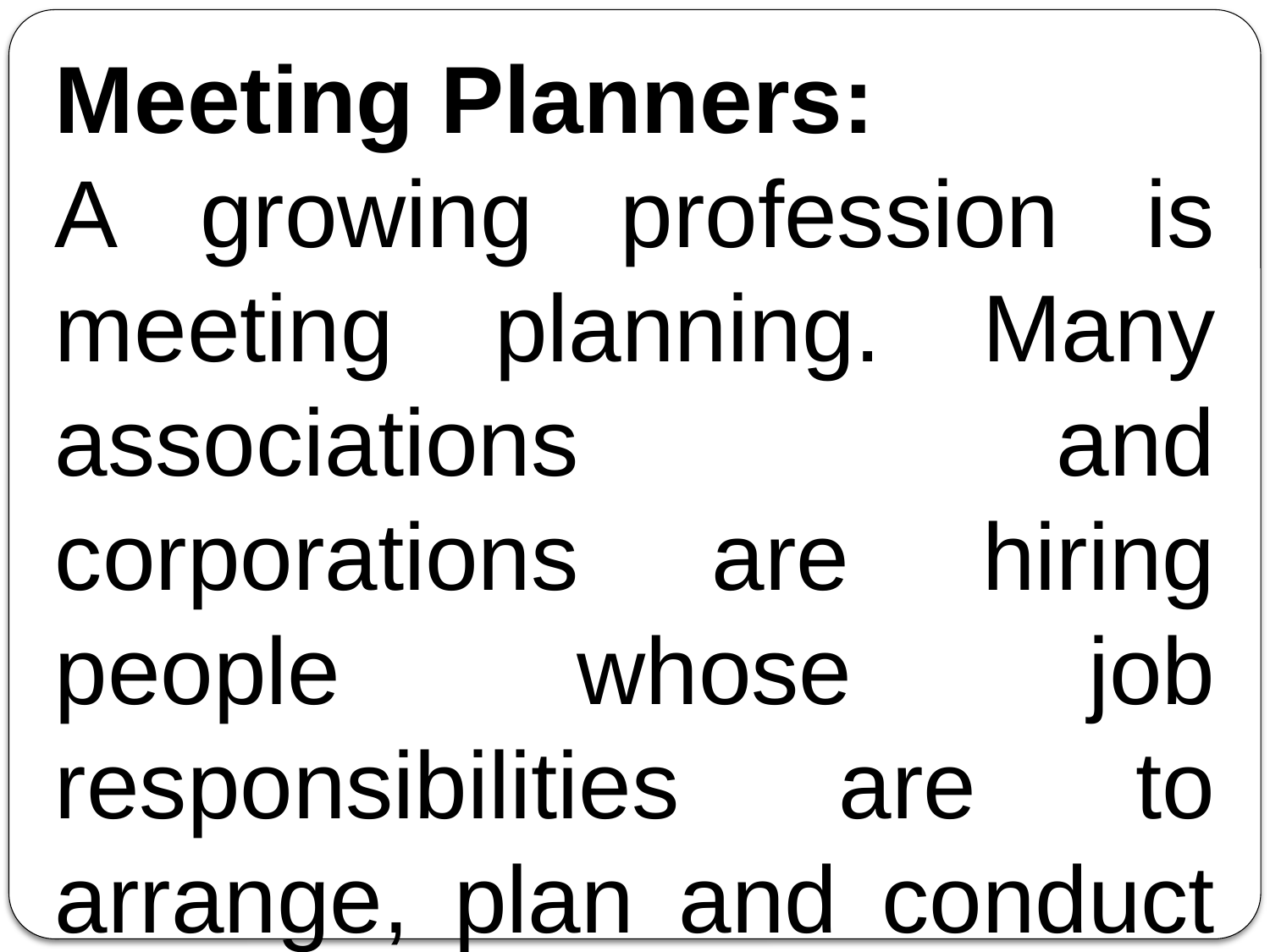

Meeting Planners:
A growing profession is meeting planning. Many associations and corporations are hiring people whose job responsibilities are to arrange, plan and conduct meetings.